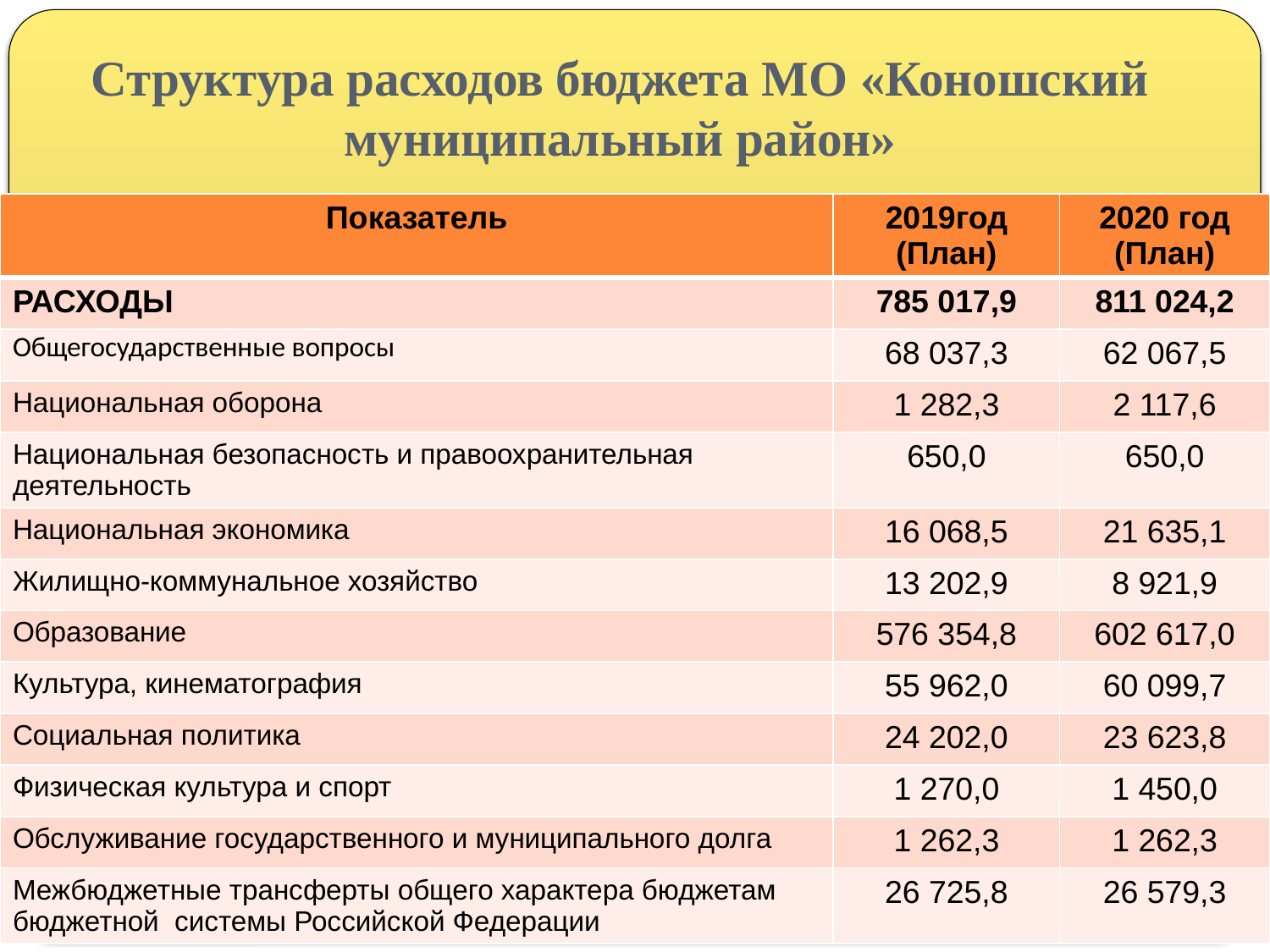

# Структура расходов бюджета МО «Коношский муниципальный район»
| Показатель | 2019год (План) | 2020 год (План) |
| --- | --- | --- |
| РАСХОДЫ | 785 017,9 | 811 024,2 |
| Общегосударственные вопросы | 68 037,3 | 62 067,5 |
| Национальная оборона | 1 282,3 | 2 117,6 |
| Национальная безопасность и правоохранительная деятельность | 650,0 | 650,0 |
| Национальная экономика | 16 068,5 | 21 635,1 |
| Жилищно-коммунальное хозяйство | 13 202,9 | 8 921,9 |
| Образование | 576 354,8 | 602 617,0 |
| Культура, кинематография | 55 962,0 | 60 099,7 |
| Социальная политика | 24 202,0 | 23 623,8 |
| Физическая культура и спорт | 1 270,0 | 1 450,0 |
| Обслуживание государственного и муниципального долга | 1 262,3 | 1 262,3 |
| Межбюджетные трансферты общего характера бюджетам бюджетной системы Российской Федерации | 26 725,8 | 26 579,3 |